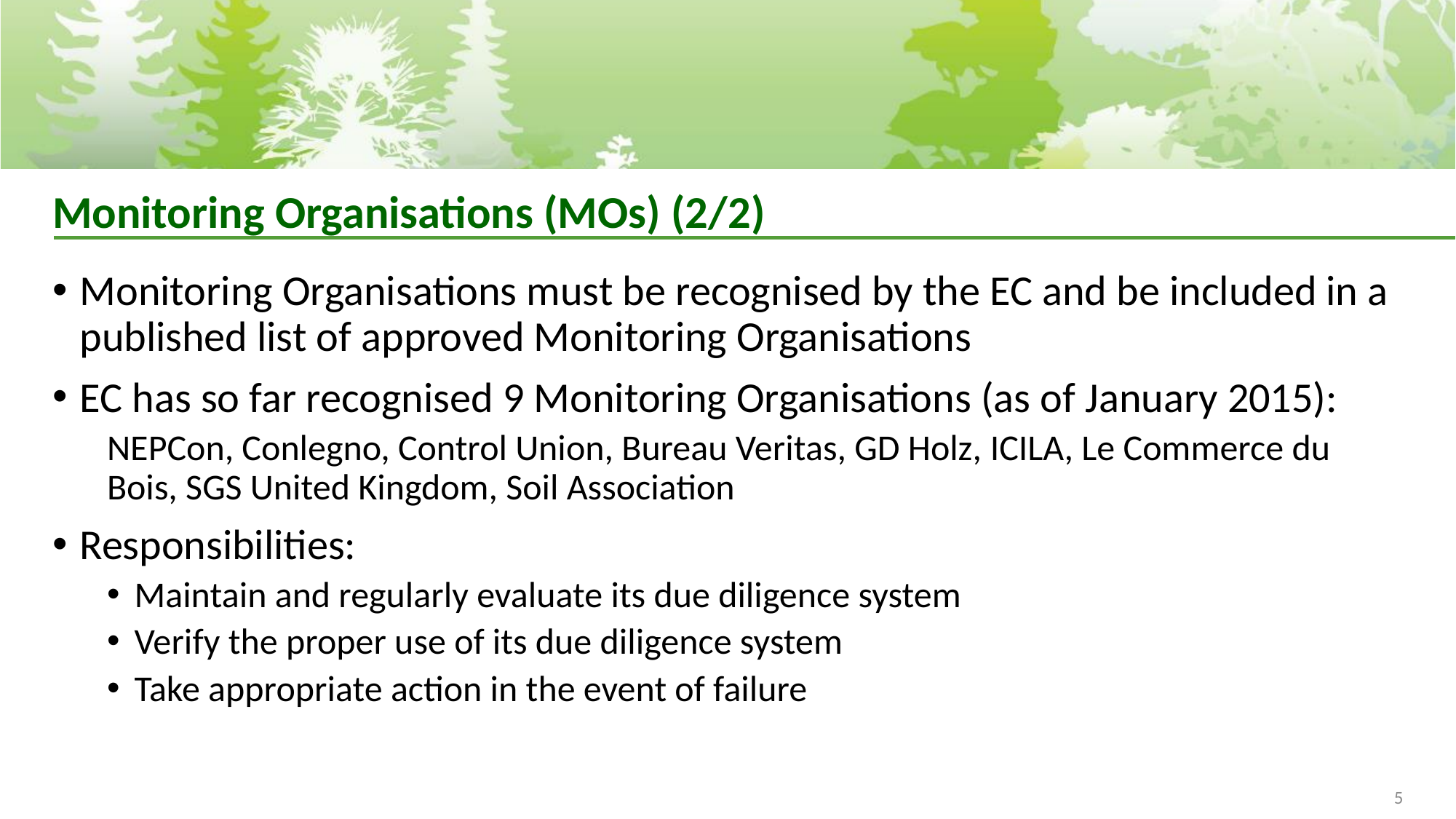

# Monitoring Organisations (MOs) (2/2)
Monitoring Organisations must be recognised by the EC and be included in a published list of approved Monitoring Organisations
EC has so far recognised 9 Monitoring Organisations (as of January 2015):
NEPCon, Conlegno, Control Union, Bureau Veritas, GD Holz, ICILA, Le Commerce du Bois, SGS United Kingdom, Soil Association
Responsibilities:
Maintain and regularly evaluate its due diligence system
Verify the proper use of its due diligence system
Take appropriate action in the event of failure

5